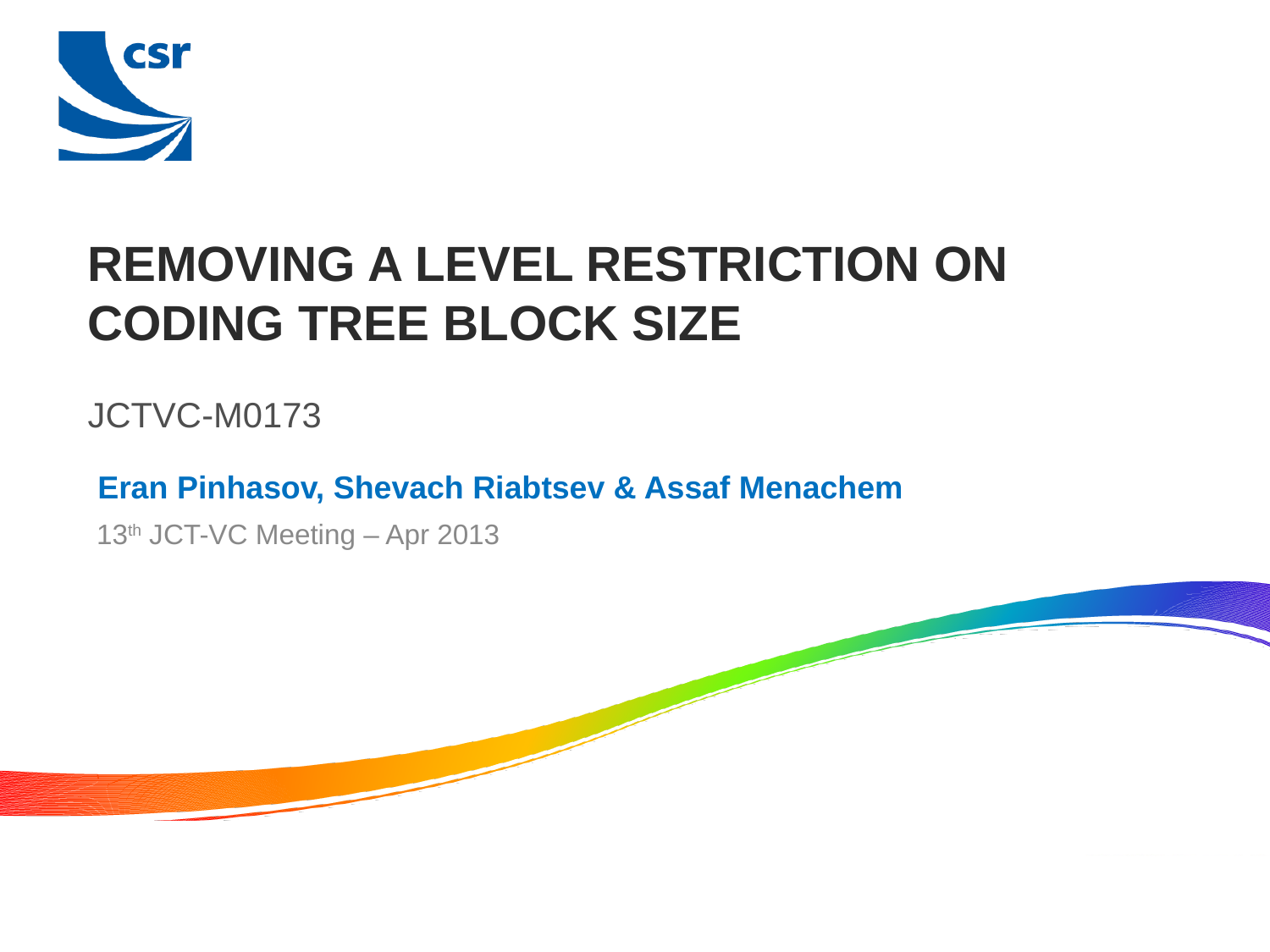

# REMOVING A LEVEL RESTRICTION ON CODING TREE BLOCK SIZE
JCTVC-M0173
Eran Pinhasov, Shevach Riabtsev & Assaf Menachem
13th JCT-VC Meeting – Apr 2013